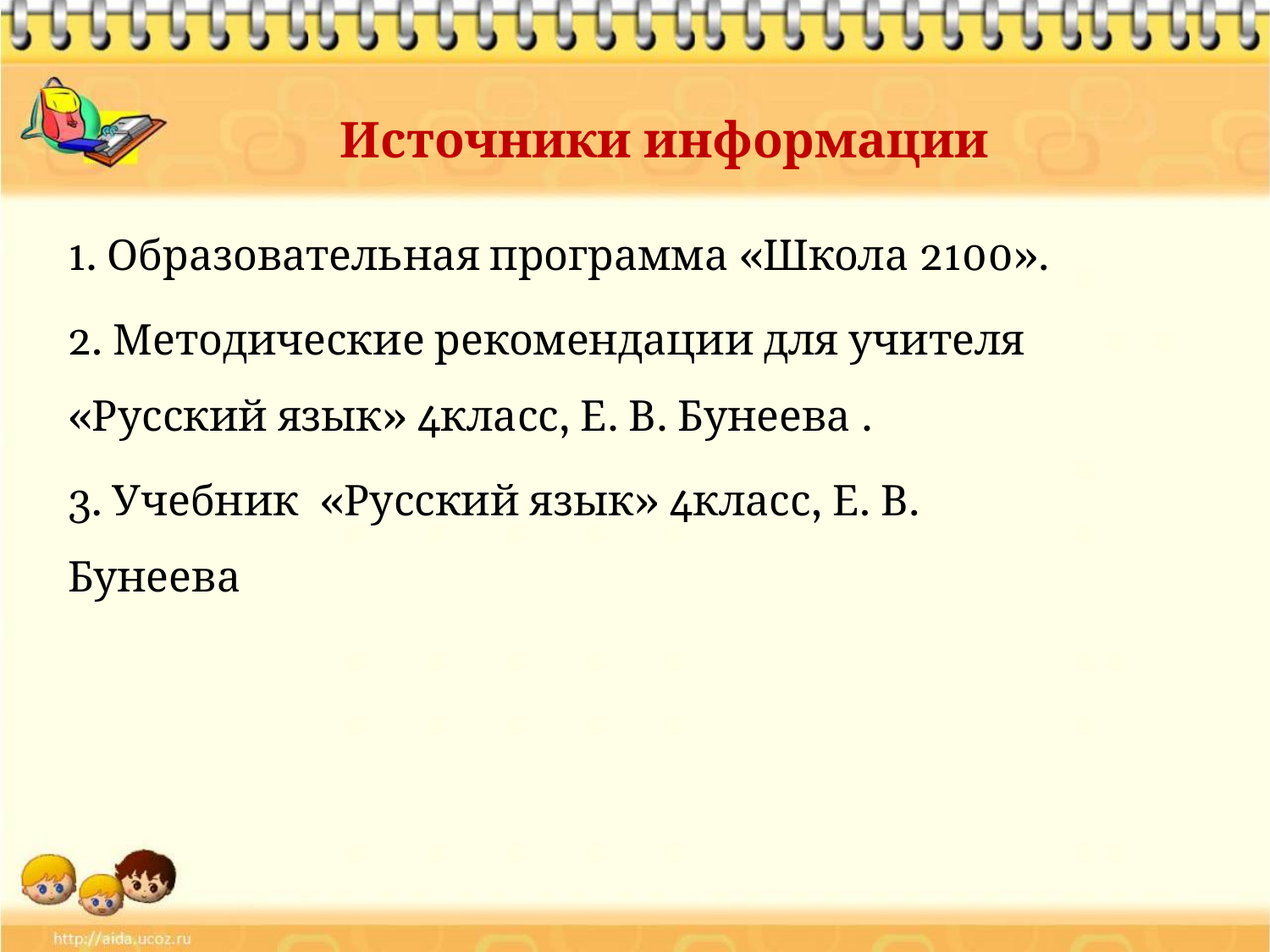

# Источники информации
1. Образовательная программа «Школа 2100».
2. Методические рекомендации для учителя «Русский язык» 4класс, Е. В. Бунеева .
3. Учебник  «Русский язык» 4класс, Е. В. Бунеева